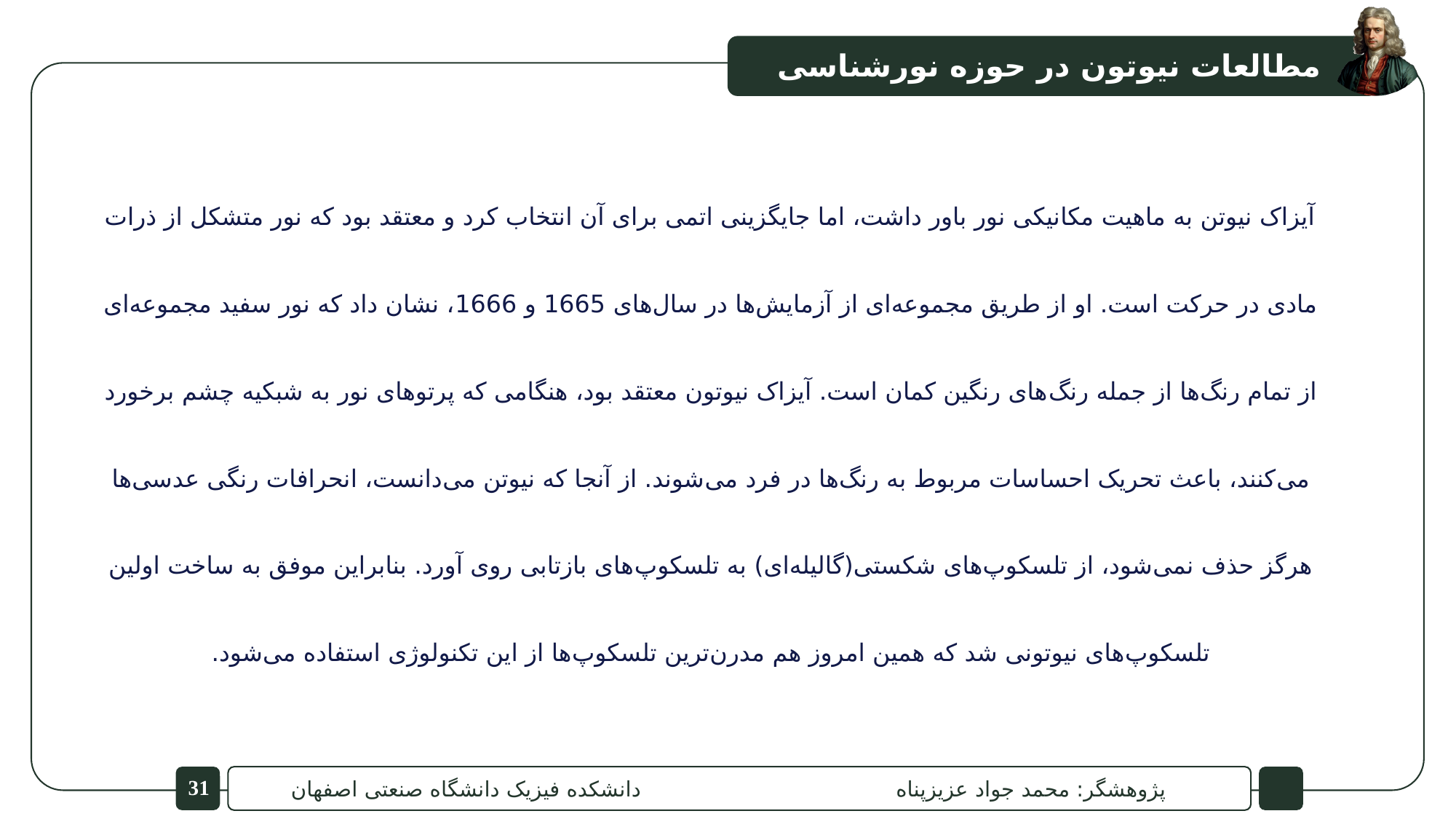

مطالعات نیوتون در حوزه نورشناسی
آیزاک نیوتن به ماهیت مکانیکی نور باور داشت، اما جایگزینی اتمی برای آن انتخاب کرد و معتقد بود که نور متشکل از ذرات مادی در حرکت است. او از طریق مجموعه‌ای از آزمایش‌ها در سال‌های 1665 و 1666، نشان داد که نور سفید مجموعه‌ای از تمام رنگ‌ها از جمله رنگ‌های رنگین کمان است. آیزاک نیوتون معتقد بود، هنگامی که پرتوهای نور به شبکیه چشم برخورد می‌کنند، باعث تحریک احساسات مربوط به رنگ‌ها در فرد می‌شوند. از آنجا که نیوتن می‌دانست، انحرافات رنگی عدسی‌ها هرگز حذف نمی‌شود، از تلسکوپ‌های شکستی(گالیله‌ای) به تلسکوپ‌های بازتابی روی آورد. بنابراین موفق به ساخت اولین تلسکوپ‌های نیوتونی شد که همین امروز هم مدرن‌ترین تلسکوپ‌ها از این تکنولوژی استفاده می‌شود.
31
پژوهشگر: محمد جواد عزیزپناه                                      دانشکده فیزیک دانشگاه صنعتی اصفهان